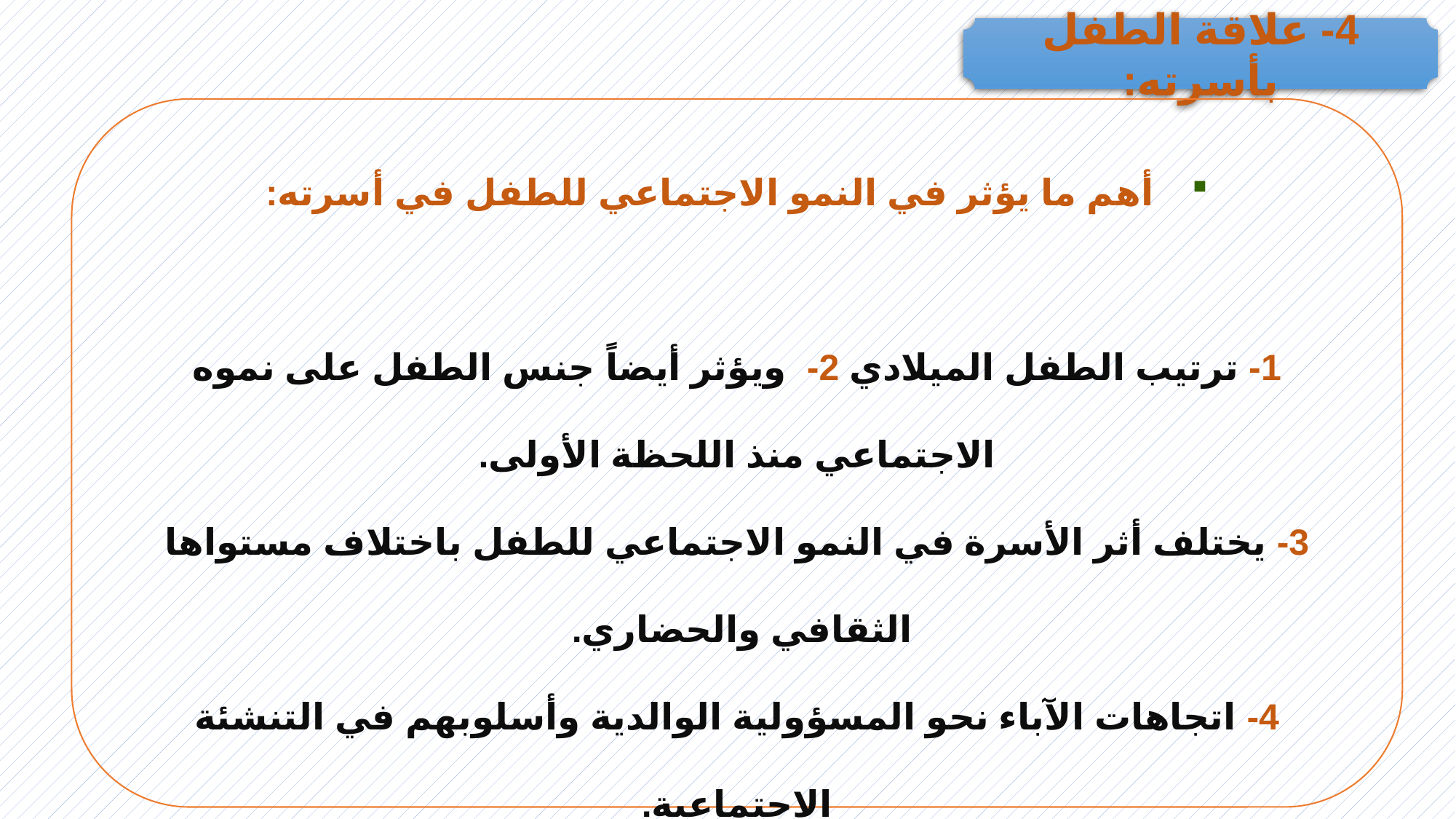

4- علاقة الطفل بأسرته:

أهم ما يؤثر في النمو الاجتماعي للطفل في أسرته:

1- ترتيب الطفل الميلادي 2-  ويؤثر أيضاً جنس الطفل على نموه الاجتماعي منذ اللحظة الأولى.
3- يختلف أثر الأسرة في النمو الاجتماعي للطفل باختلاف مستواها الثقافي والحضاري.
4- اتجاهات الآباء نحو المسؤولية الوالدية وأسلوبهم في التنشئة الاجتماعية.